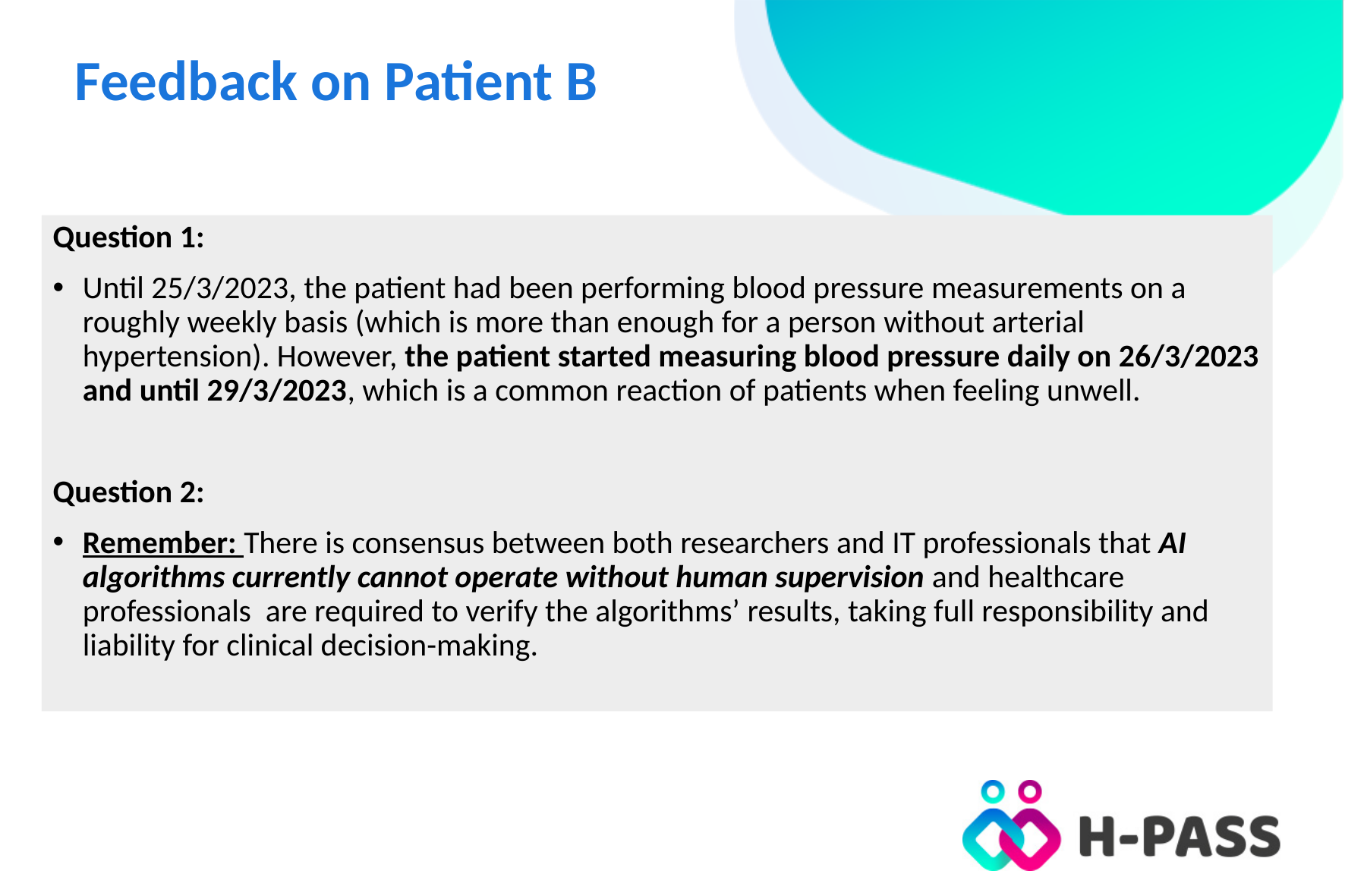

# Feedback on Patient B
Question 1:
Until 25/3/2023, the patient had been performing blood pressure measurements on a roughly weekly basis (which is more than enough for a person without arterial hypertension). However, the patient started measuring blood pressure daily on 26/3/2023 and until 29/3/2023, which is a common reaction of patients when feeling unwell.

Question 2:
Remember: There is consensus between both researchers and IT professionals that AI algorithms currently cannot operate without human supervision and healthcare professionals  are required to verify the algorithms’ results, taking full responsibility and liability for clinical decision-making.